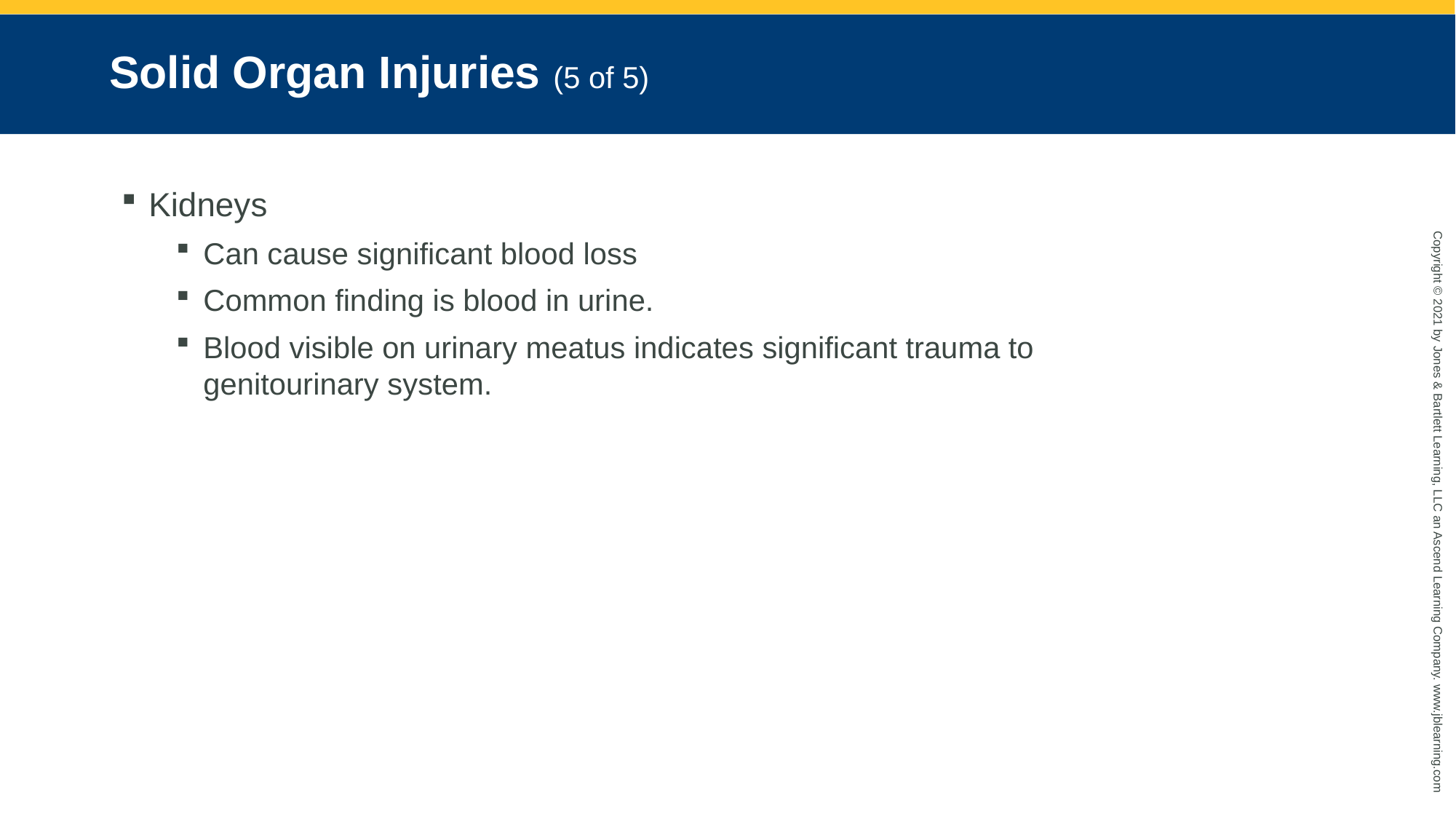

# Solid Organ Injuries (5 of 5)
Kidneys
Can cause significant blood loss
Common finding is blood in urine.
Blood visible on urinary meatus indicates significant trauma to genitourinary system.